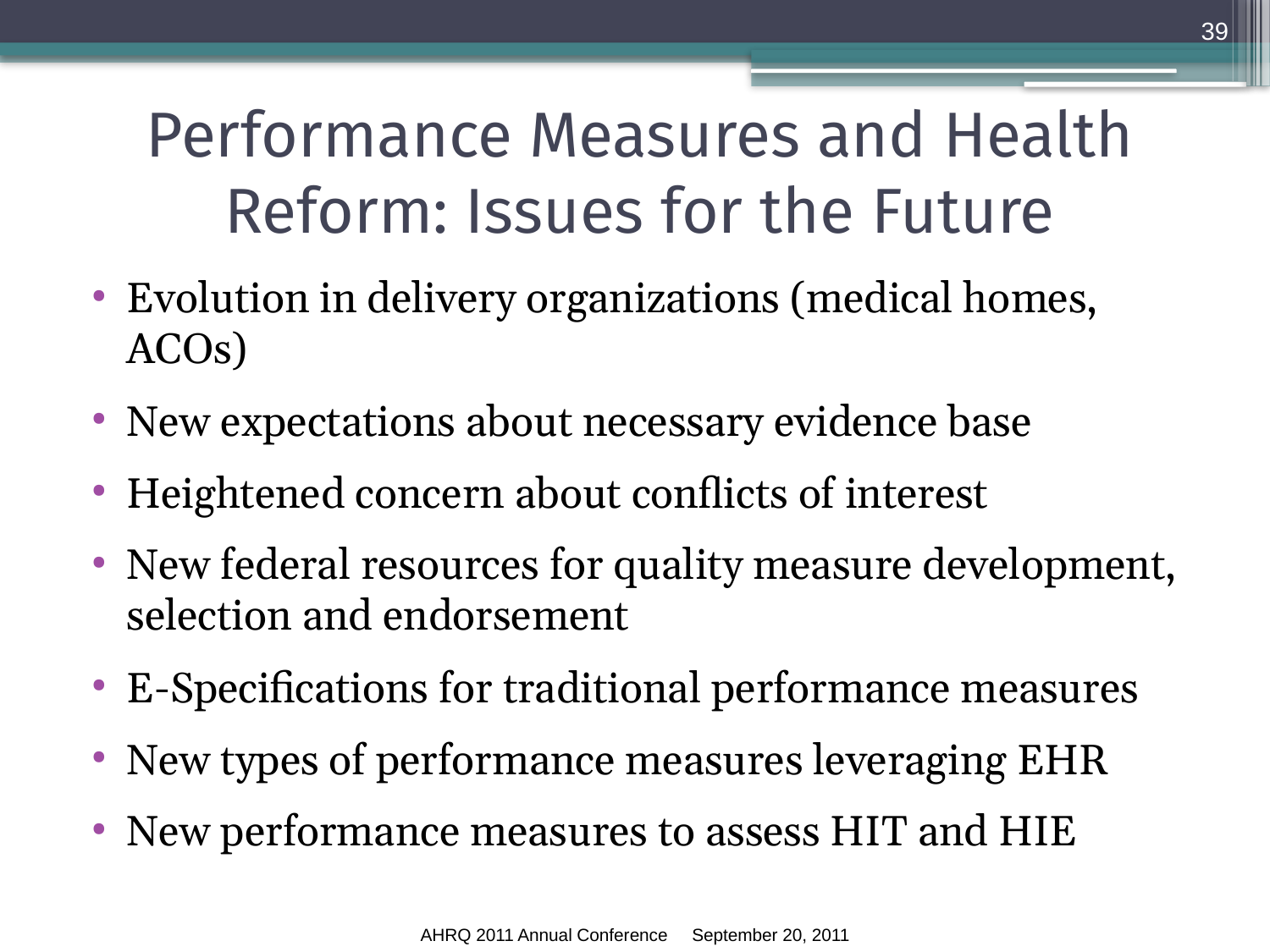

39
# Performance Measures and Health Reform: Issues for the Future
Evolution in delivery organizations (medical homes, ACOs)
New expectations about necessary evidence base
Heightened concern about conflicts of interest
New federal resources for quality measure development, selection and endorsement
E-Specifications for traditional performance measures
New types of performance measures leveraging EHR
New performance measures to assess HIT and HIE